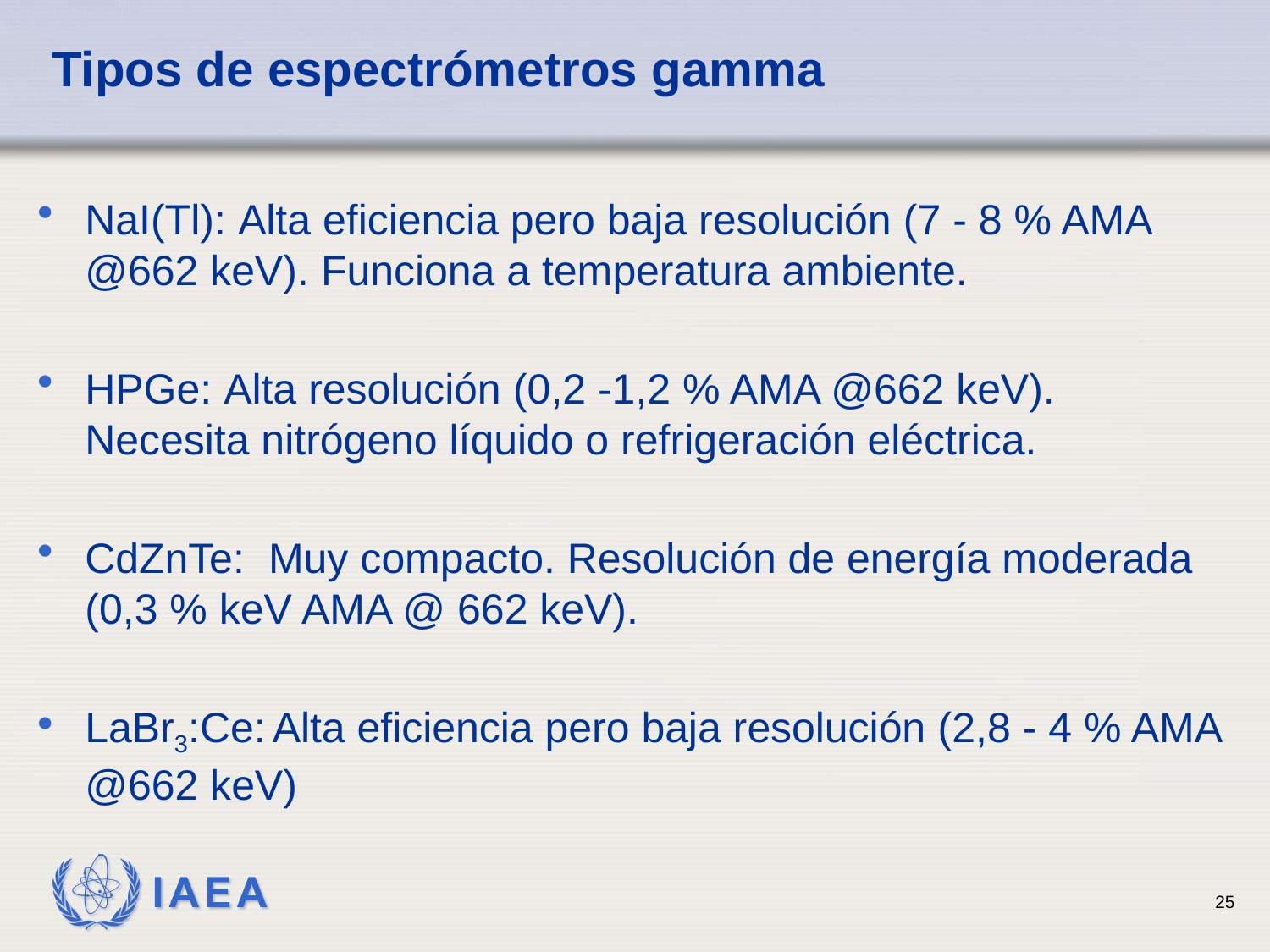

# Tipos de espectrómetros gamma
NaI(Tl): Alta eficiencia pero baja resolución (7 - 8 % AMA @662 keV). Funciona a temperatura ambiente.

HPGe: Alta resolución (0,2 -1,2 % AMA @662 keV). Necesita nitrógeno líquido o refrigeración eléctrica.

CdZnTe:  Muy compacto. Resolución de energía moderada (0,3 % keV AMA @ 662 keV).

LaBr3:Ce: Alta eficiencia pero baja resolución (2,8 - 4 % AMA @662 keV)
25